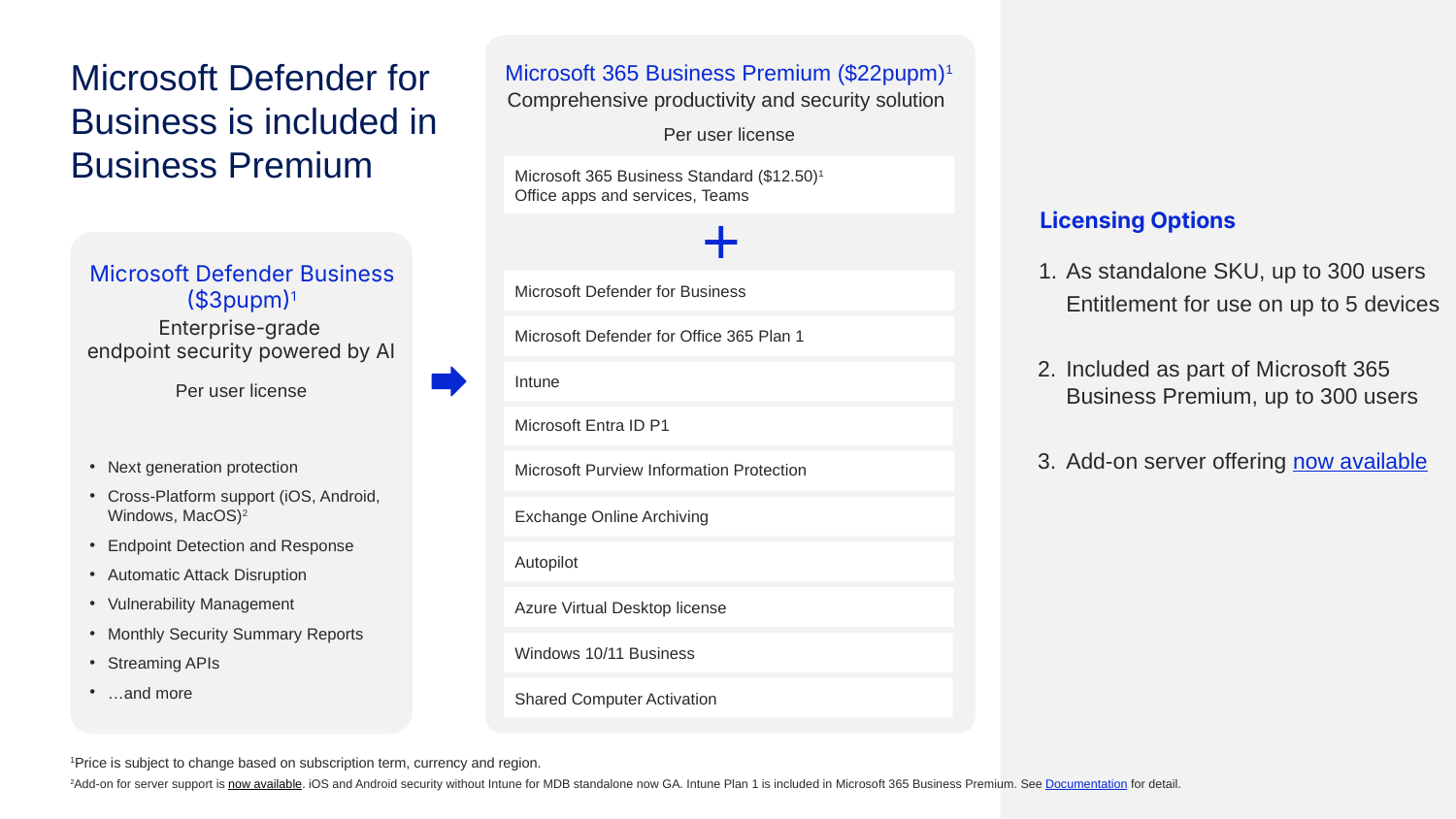

# Microsoft Defender for Business is included in Business Premium
Microsoft 365 Business Premium ($22pupm)1
Comprehensive productivity and security solution
Per user license
Microsoft 365 Business Standard ($12.50)1
Office apps and services, Teams
Licensing Options

Next generation protection
Cross-Platform support (iOS, Android, Windows, MacOS)2
Endpoint Detection and Response
Automatic Attack Disruption
Vulnerability Management
Monthly Security Summary Reports
Streaming APIs
…and more
As standalone SKU, up to 300 users
Entitlement for use on up to 5 devices

Included as part of Microsoft 365 Business Premium, up to 300 users

Add-on server offering now available

Microsoft Defender Business ($3pupm)1
Enterprise-grade
endpoint security powered by AI
Microsoft Defender for Business
Microsoft Defender for Office 365 Plan 1
Intune

Per user license
Microsoft Entra ID P1
Microsoft Purview Information Protection
Exchange Online Archiving
Autopilot
Azure Virtual Desktop license
Windows 10/11 Business
Shared Computer Activation
1Price is subject to change based on subscription term, currency and region.
2Add-on for server support is now available. iOS and Android security without Intune for MDB standalone now GA. Intune Plan 1 is included in Microsoft 365 Business Premium. See Documentation for detail.